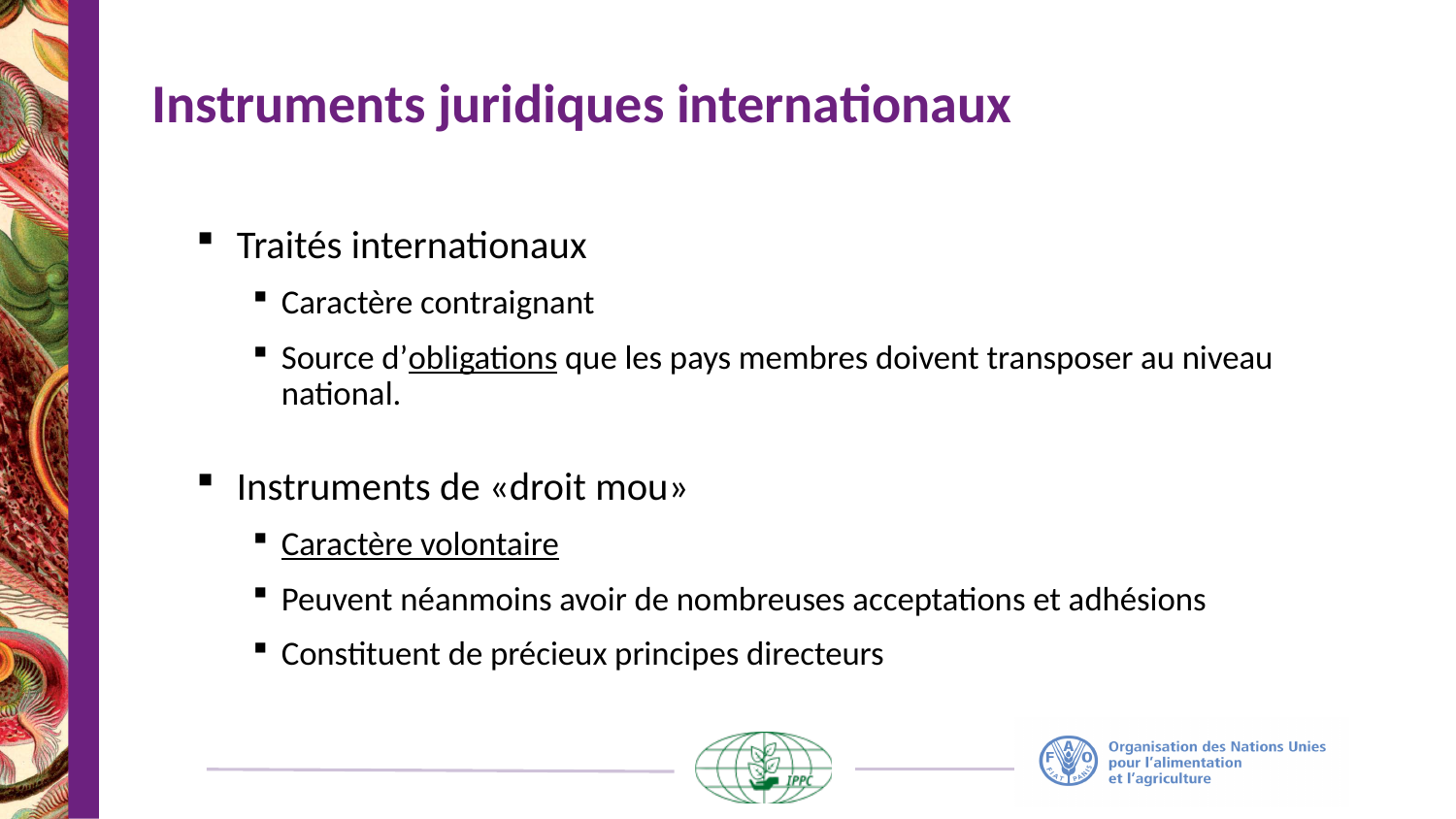

# Instruments juridiques internationaux
Traités internationaux
Caractère contraignant
Source d’obligations que les pays membres doivent transposer au niveau national.

Instruments de «droit mou»
Caractère volontaire
Peuvent néanmoins avoir de nombreuses acceptations et adhésions
Constituent de précieux principes directeurs